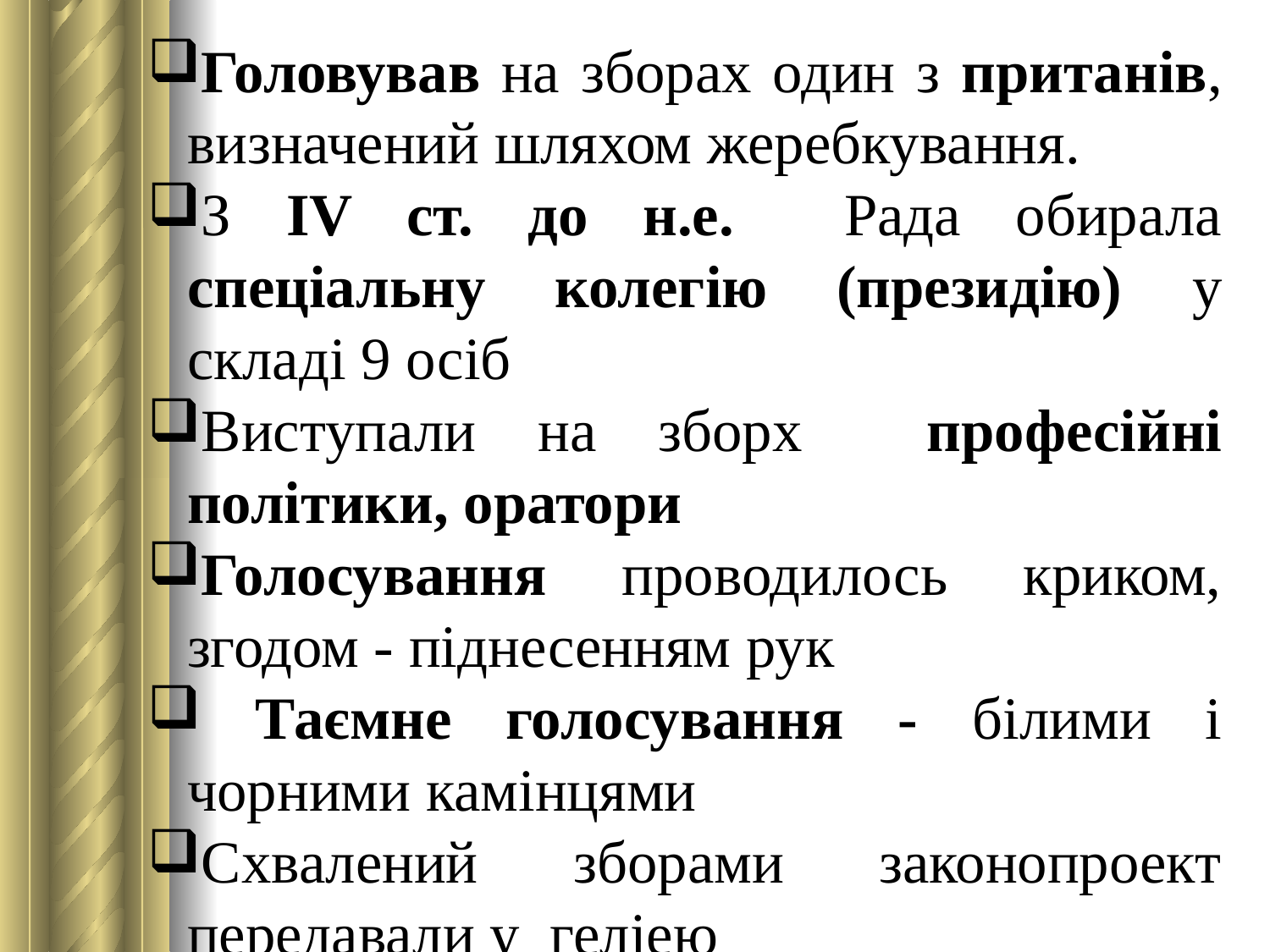

Головував на збо­рах один з пританів, визначений шляхом жеребкування.
З IV ст. до н.е.  Рада обирала спеціальну колегію (президію) у складі 9 осіб
Виступали на зборх  професійні політики, оратори
Голосування  проводилось  криком, згодом - піднесенням рук
 Таємне голосування - білими і чорними камінцями
Схвалений зборами законопроект передавали у  геліею